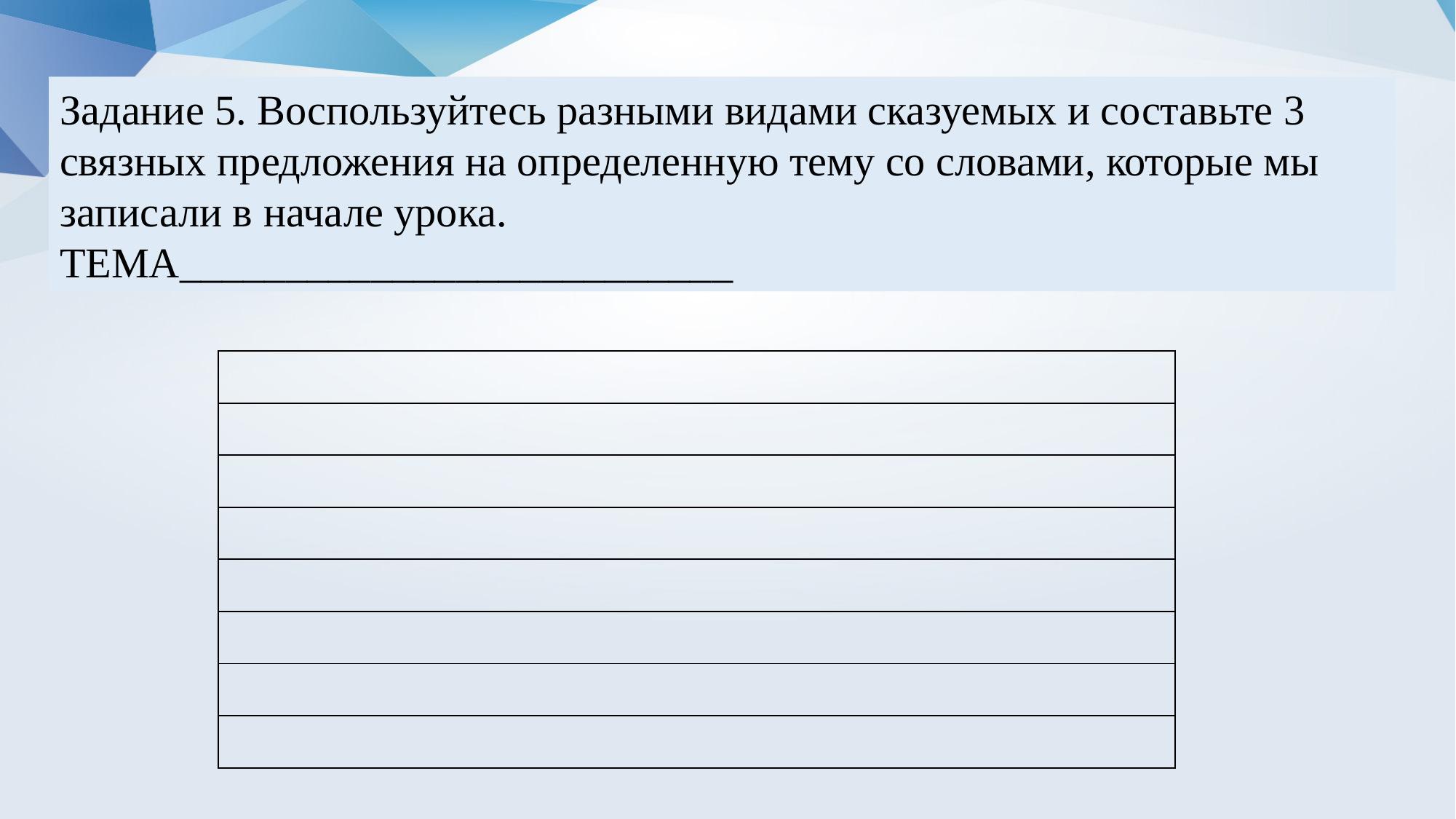

Задание 5. Воспользуйтесь разными видами сказуемых и составьте 3 связных предложения на определенную тему со словами, которые мы записали в начале урока.
ТЕМА__________________________
|  |
| --- |
|  |
|  |
|  |
|  |
|  |
|  |
|  |